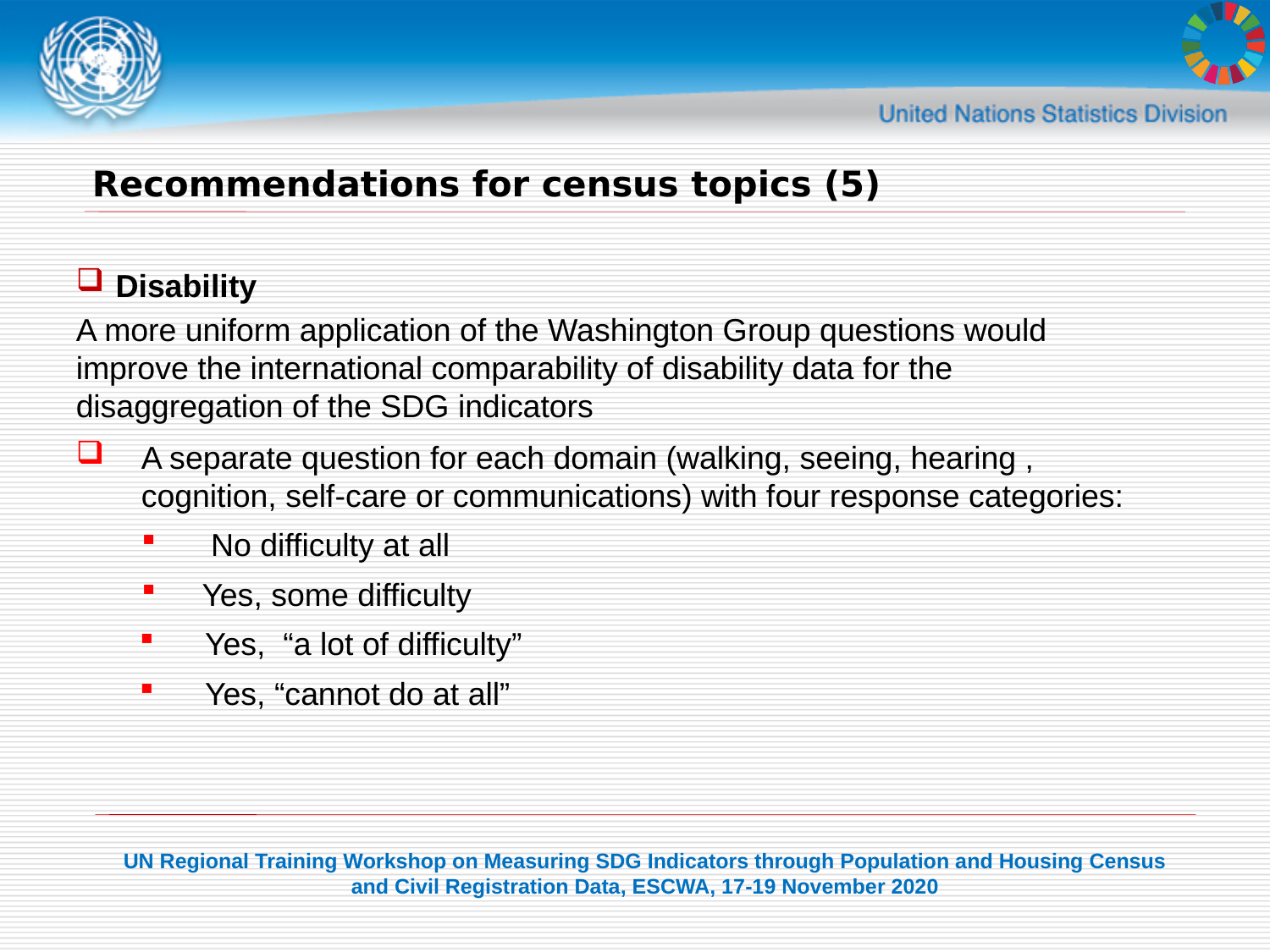

# Recommendations for census topics (5)

Disability
A more uniform application of the Washington Group questions would improve the international comparability of disability data for the disaggregation of the SDG indicators
A separate question for each domain (walking, seeing, hearing , cognition, self-care or communications) with four response categories:
 No difficulty at all
Yes, some difficulty
  Yes,  “a lot of difficulty”
  Yes, “cannot do at all”